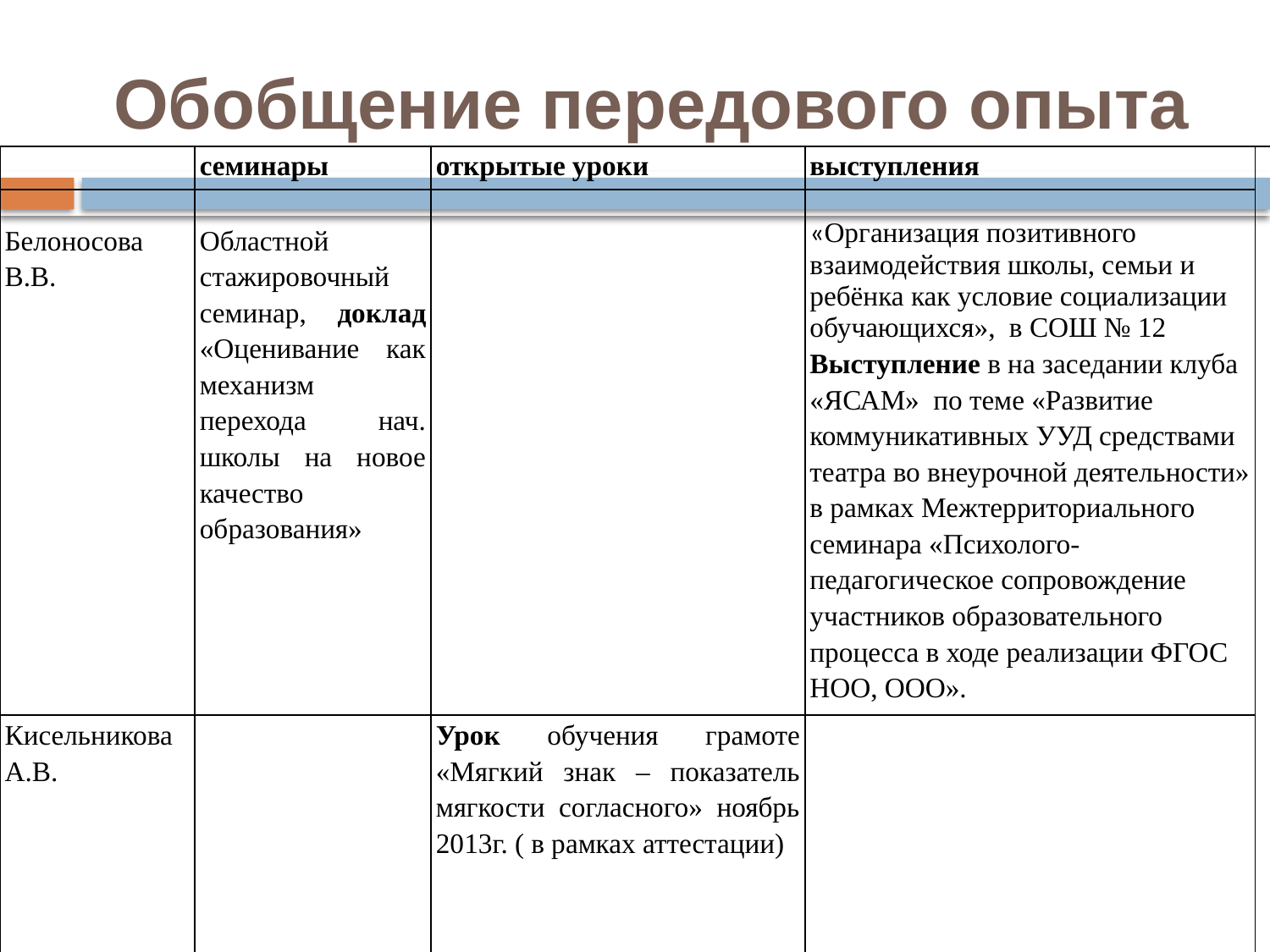

# Обобщение передового опыта
|  | семинары | открытые уроки | выступления |  |
| --- | --- | --- | --- | --- |
| Белоносова В.В. | Областной стажировочный семинар, доклад «Оценивание как механизм перехода нач. школы на новое качество образования» |  | «Организация позитивного взаимодействия школы, семьи и ребёнка как условие социализации обучающихся», в СОШ № 12 Выступление в на заседании клуба «ЯСАМ» по теме «Развитие коммуникативных УУД средствами театра во внеурочной деятельности» в рамках Межтерриториального семинара «Психолого-педагогическое сопровождение участников образовательного процесса в ходе реализации ФГОС НОО, ООО». |  |
| Кисельникова А.В. |  | Урок обучения грамоте «Мягкий знак – показатель мягкости согласного» ноябрь 2013г. ( в рамках аттестации) |  |  |
|  |  |  |  |  |